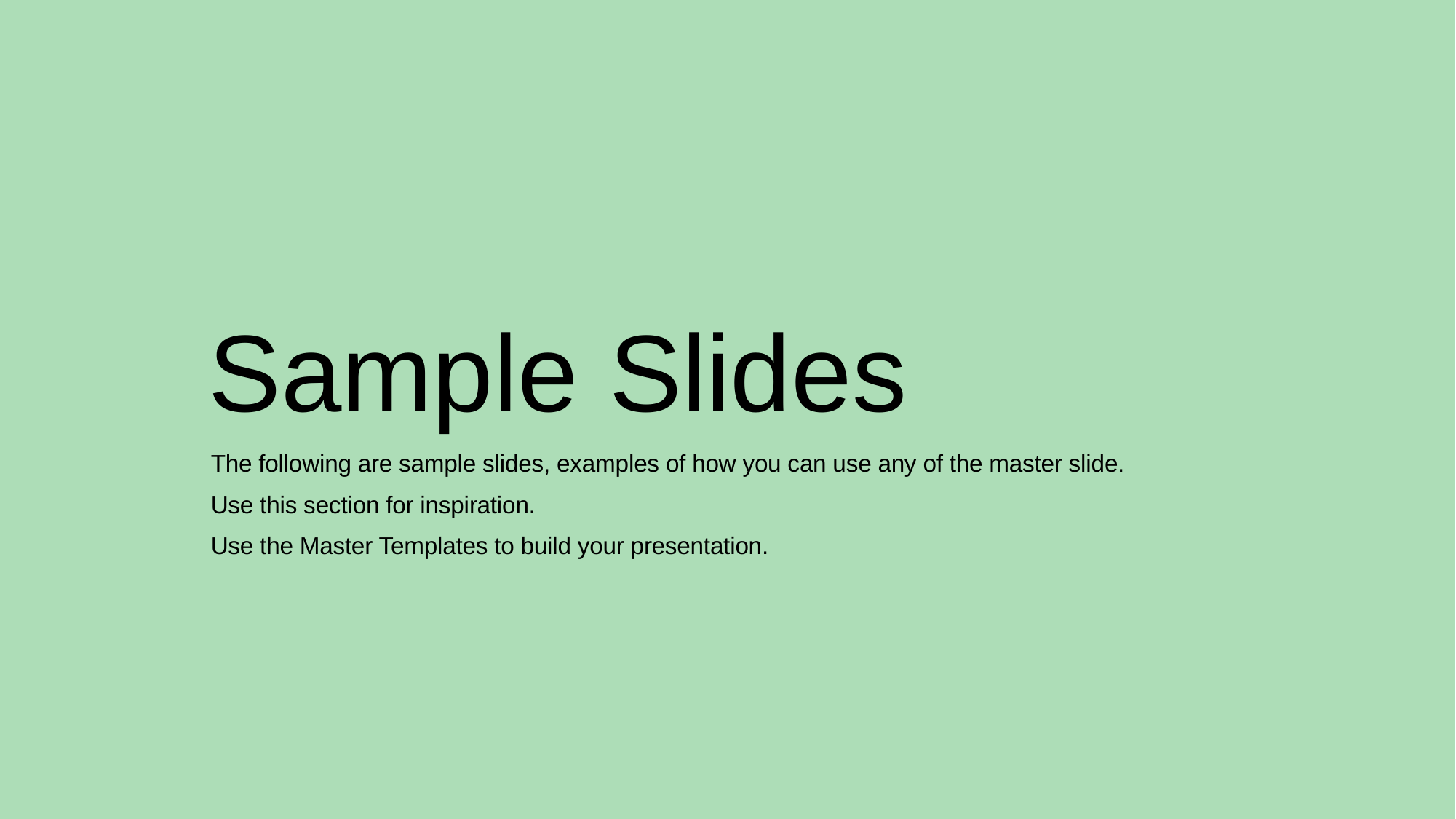

Sample Slides
The following are sample slides, examples of how you can use any of the master slide.
Use this section for inspiration.
Use the Master Templates to build your presentation.